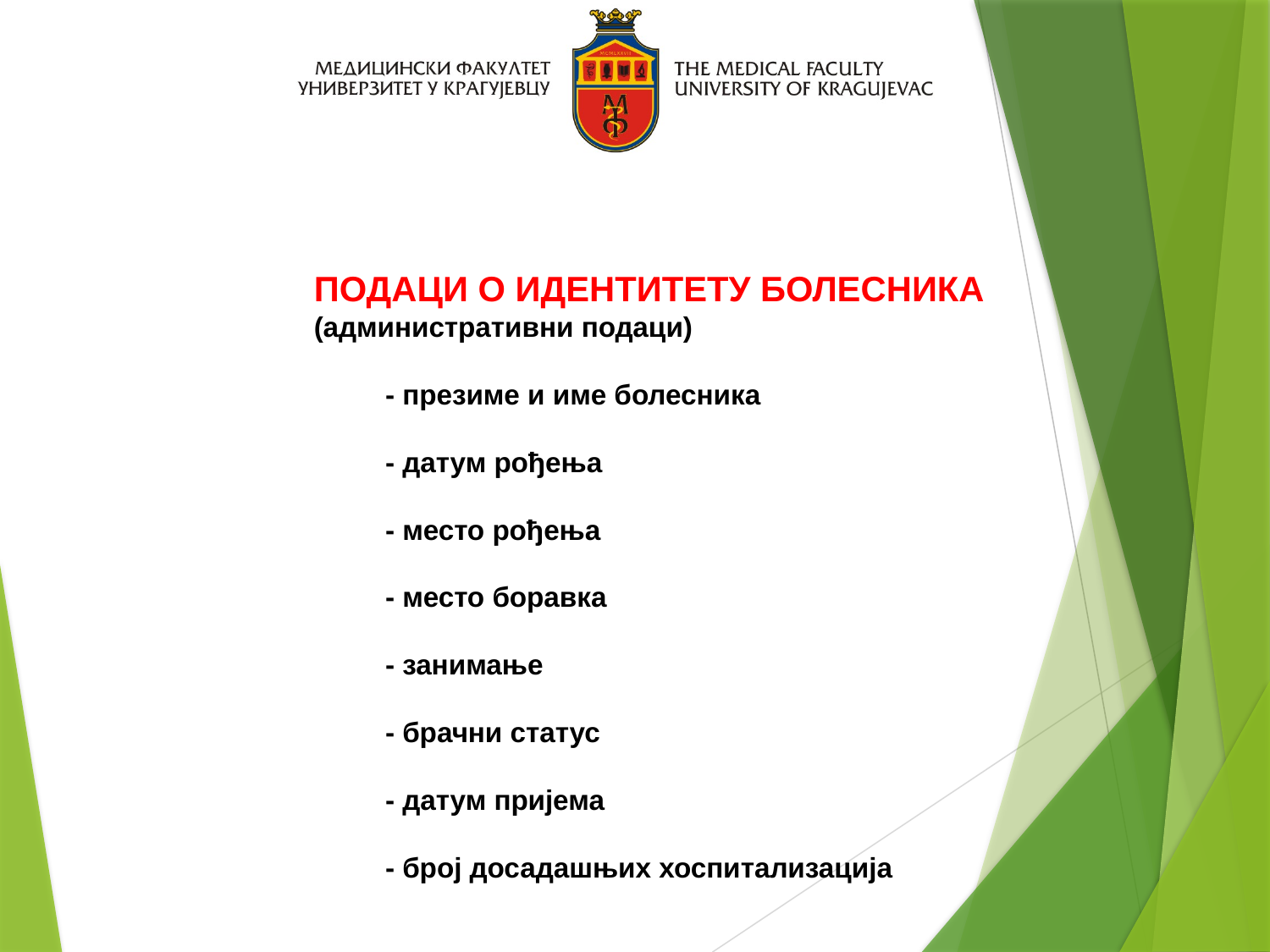

ПОДАЦИ О ИДЕНТИТЕТУ БОЛЕСНИКА (административни подаци)

 - презиме и име болесника

 - датум рођења

 - место рођења

 - место боравка

 - занимање

 - брачни статус

 - датум пријема

 - број досадашњих хоспитализација